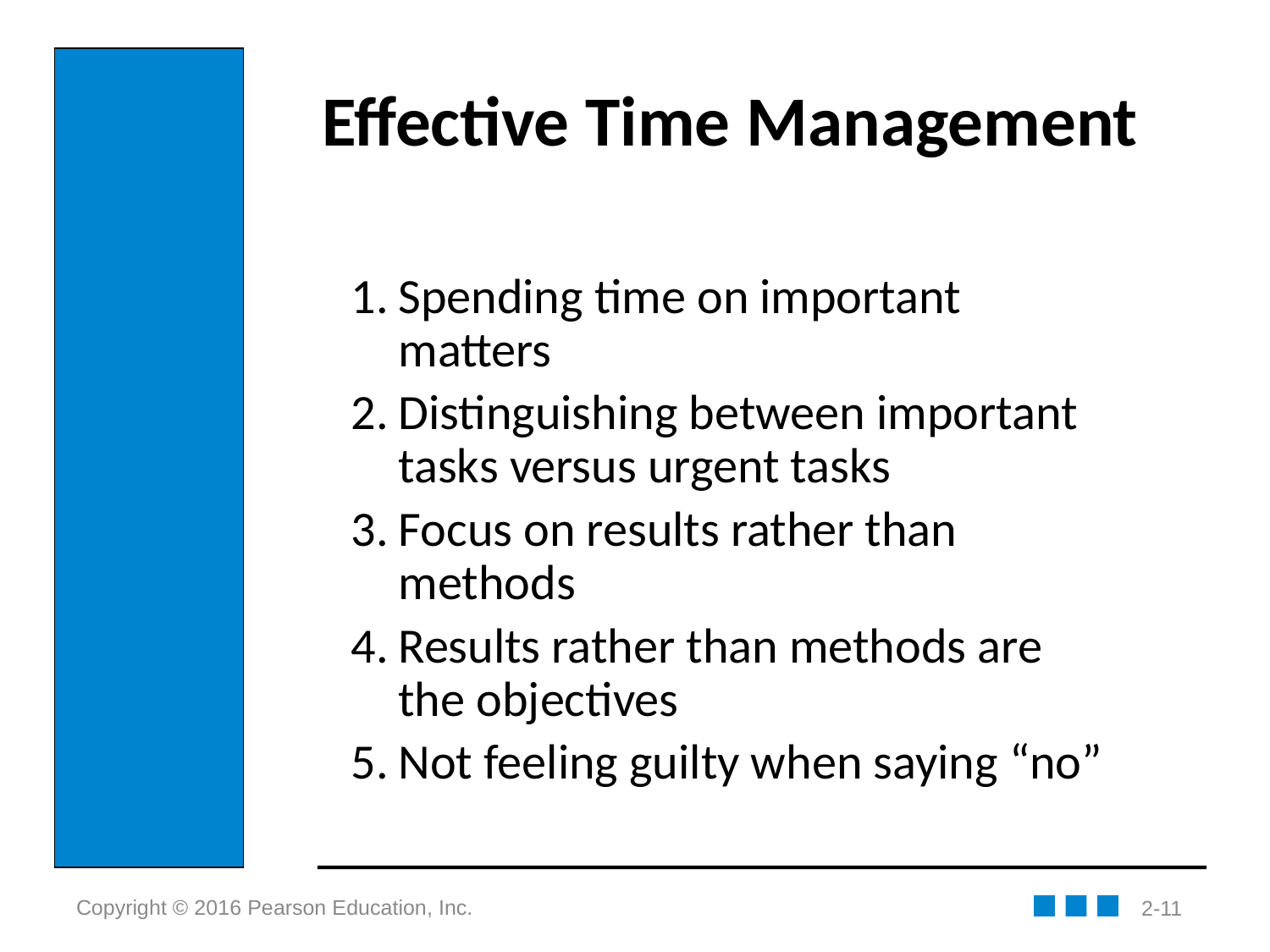

# Effective Time Management

Spending time on important matters
Distinguishing between important tasks versus urgent tasks
Focus on results rather than methods
Results rather than methods are the objectives
Not feeling guilty when saying “no”

2-11
Copyright © 2016 Pearson Education, Inc.